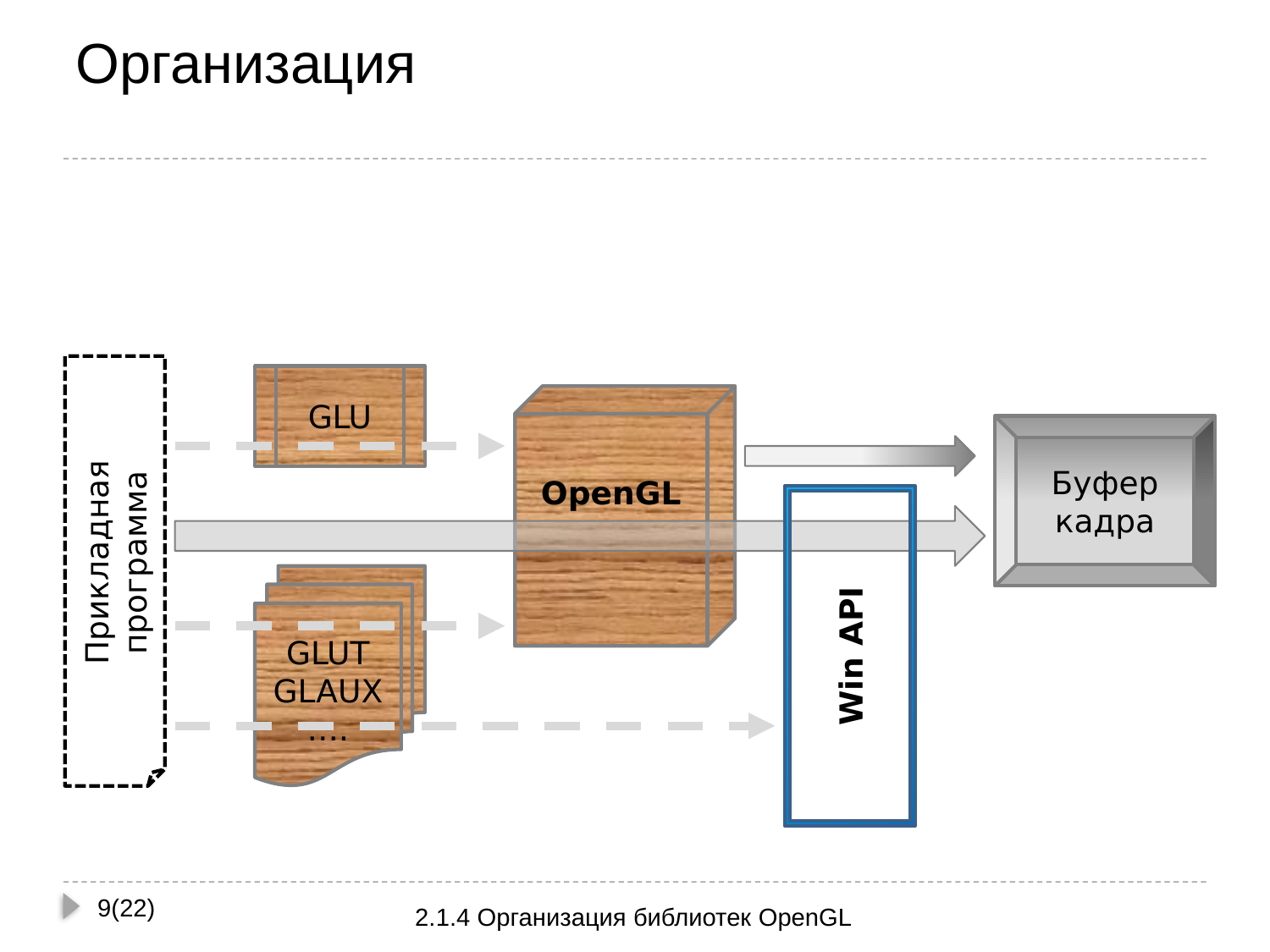

# Организация
Прикладная программа
GLU
OpenGL

Буфер кадра

GLUT
GLAUX
….
Win API
9(22)
2.1.4 Организация библиотек OpenGL